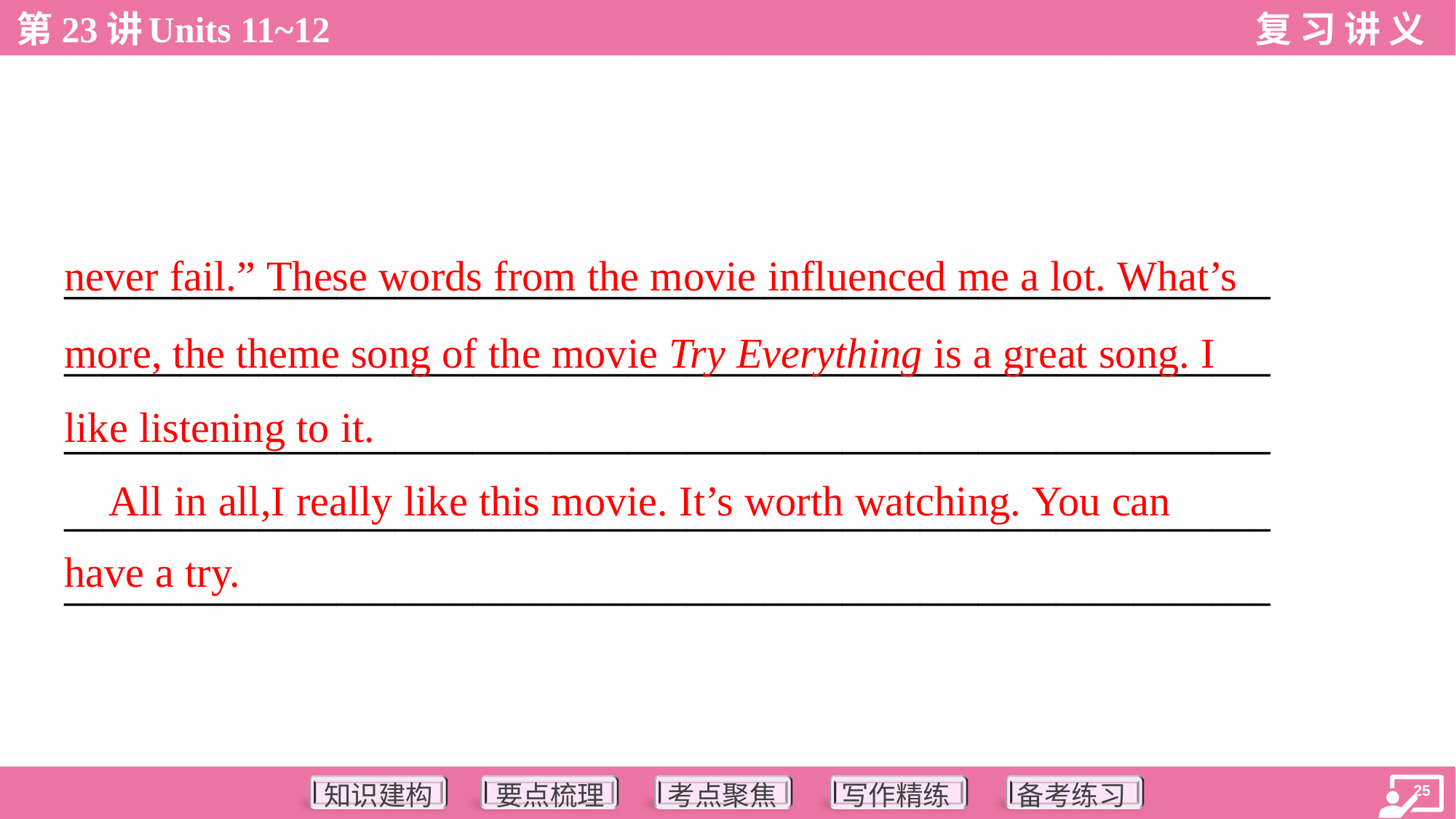

never fail.” These words from the movie influenced me a lot. What’s
more, the theme song of the movie Try Everything is a great song. I
like listening to it.
______________________________________________________________
______________________________________________________________
______________________________________________________________
______________________________________________________________
______________________________________________________________
    All in all,I really like this movie. It’s worth watching. You can
have a try.